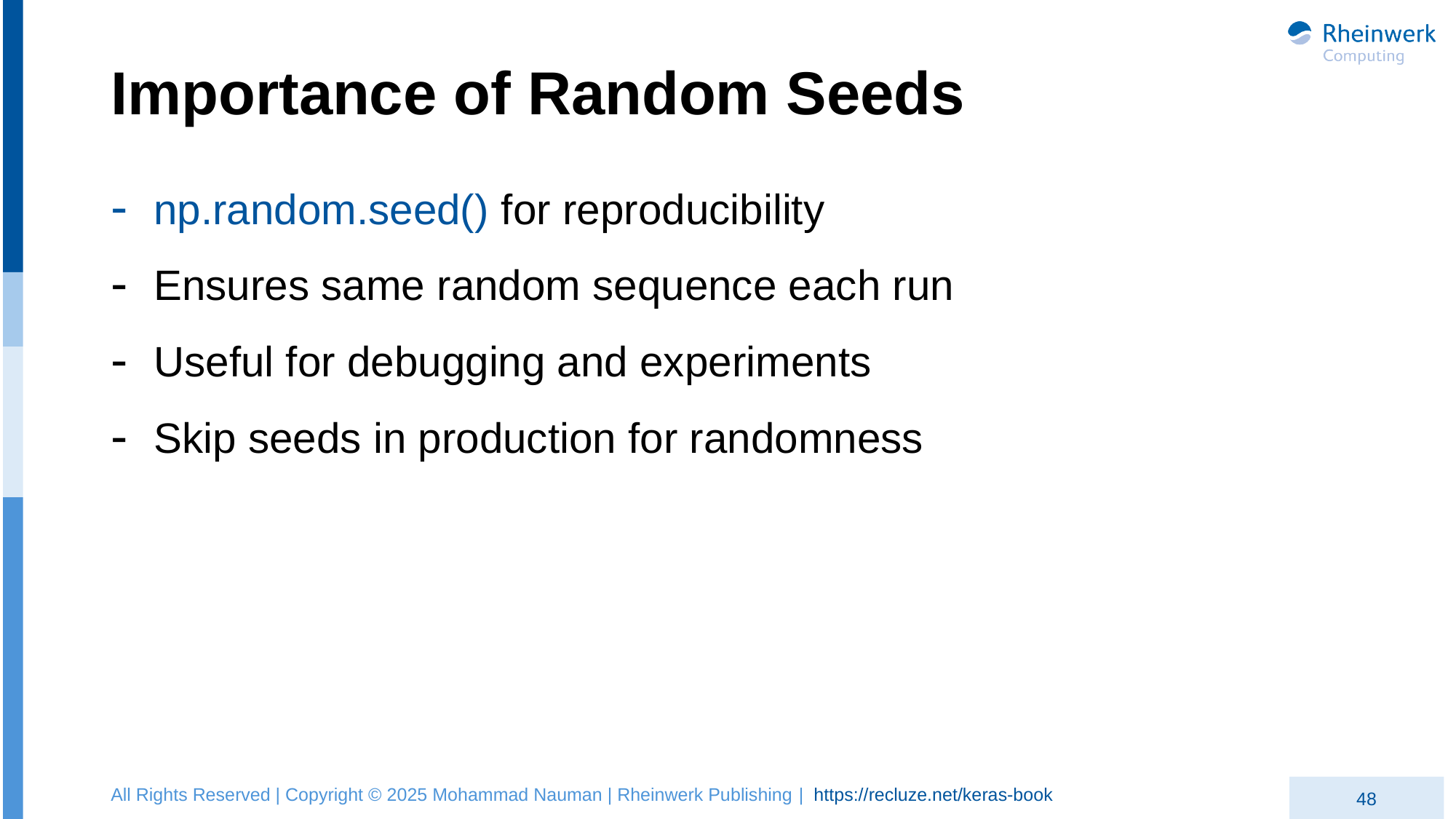

# Importance of Random Seeds
np.random.seed() for reproducibility
Ensures same random sequence each run
Useful for debugging and experiments
Skip seeds in production for randomness